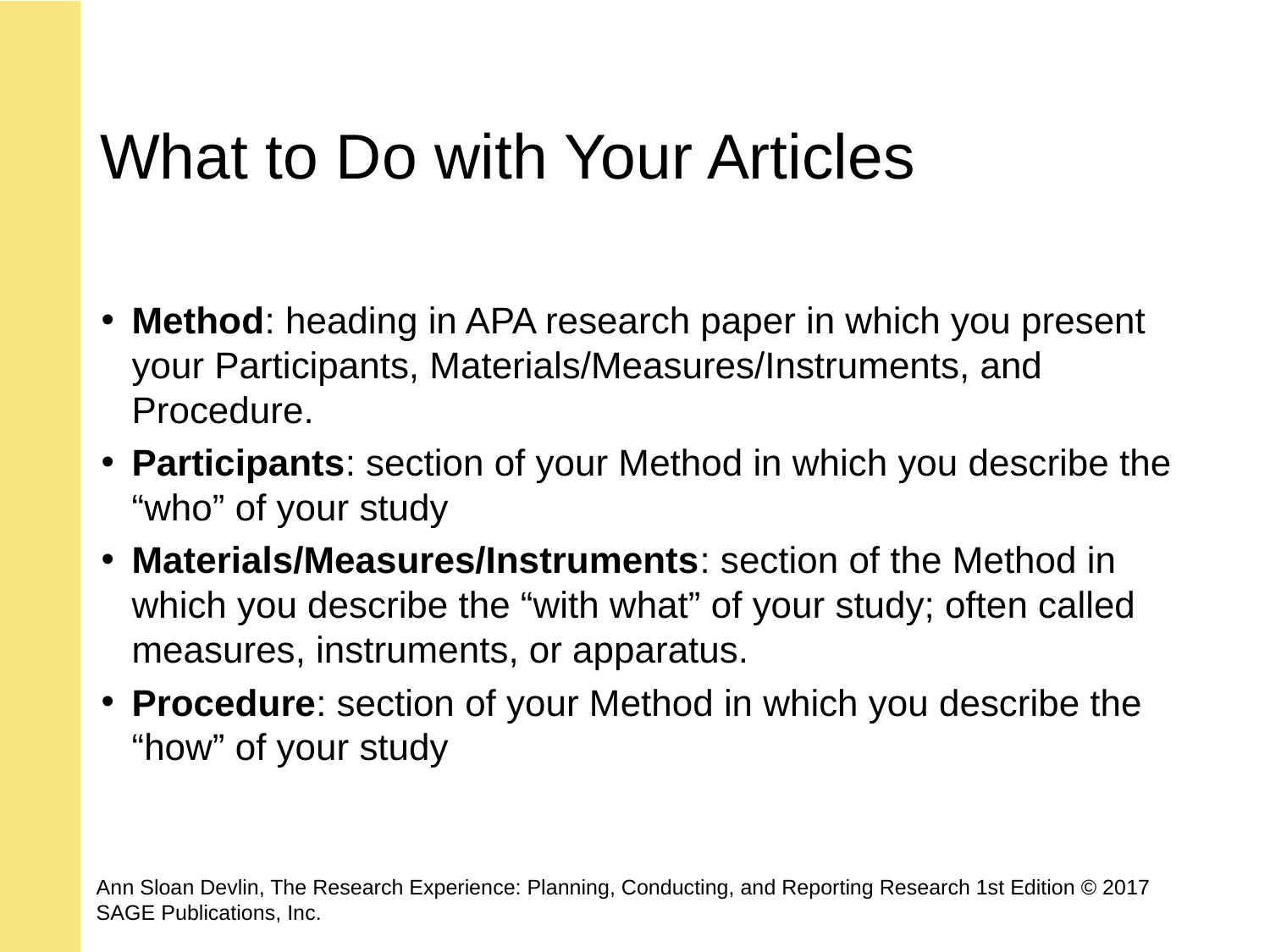

# What to Do with Your Articles
Method: heading in APA research paper in which you present your Participants, Materials/Measures/Instruments, and Procedure.
Participants: section of your Method in which you describe the “who” of your study
Materials/Measures/Instruments: section of the Method in which you describe the “with what” of your study; often called measures, instruments, or apparatus.
Procedure: section of your Method in which you describe the “how” of your study